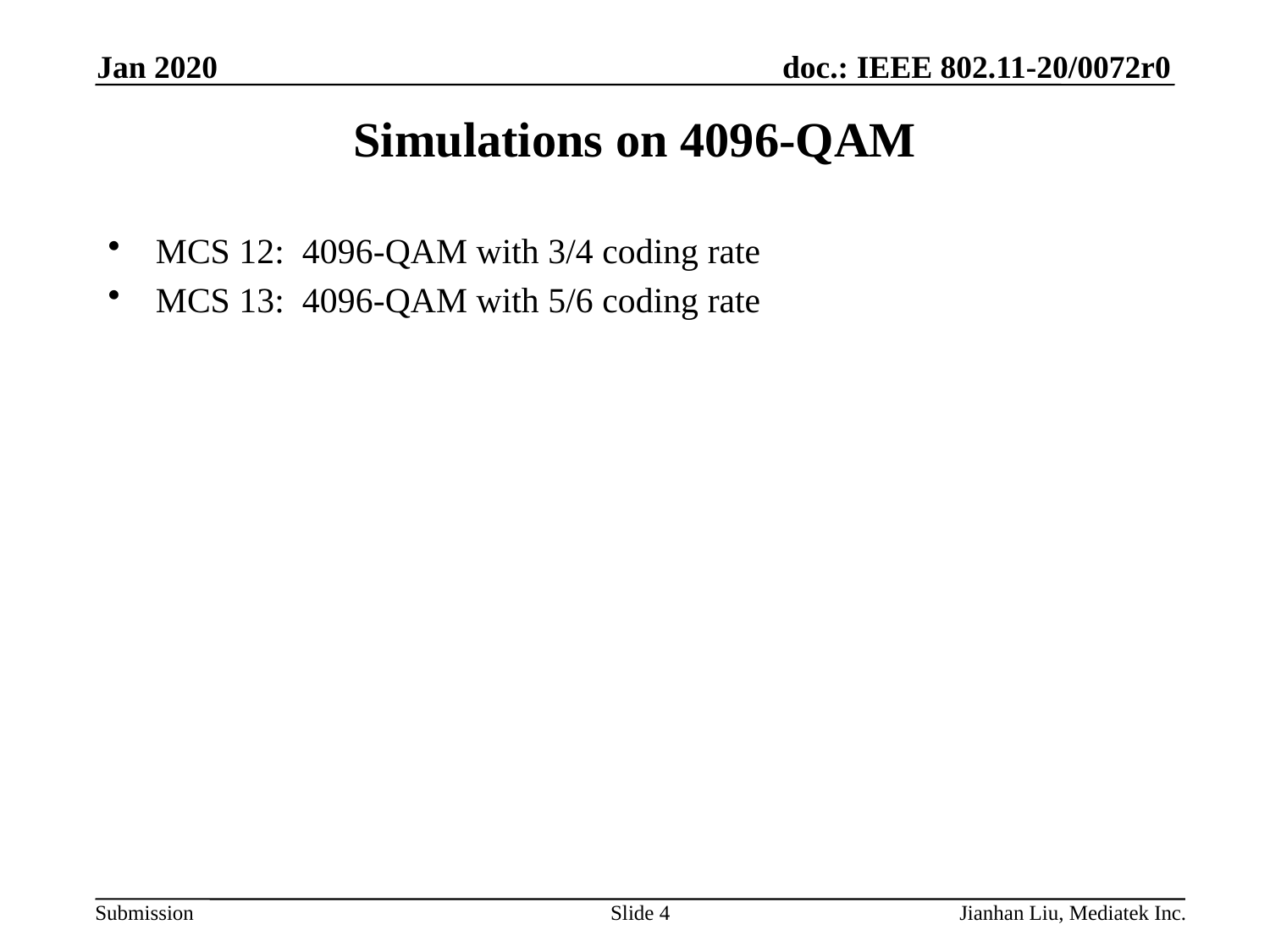

Jan 2020
# Simulations on 4096-QAM
MCS 12:  4096-QAM with 3/4 coding rate
MCS 13:  4096-QAM with 5/6 coding rate

Slide 4
Jianhan Liu, Mediatek Inc.